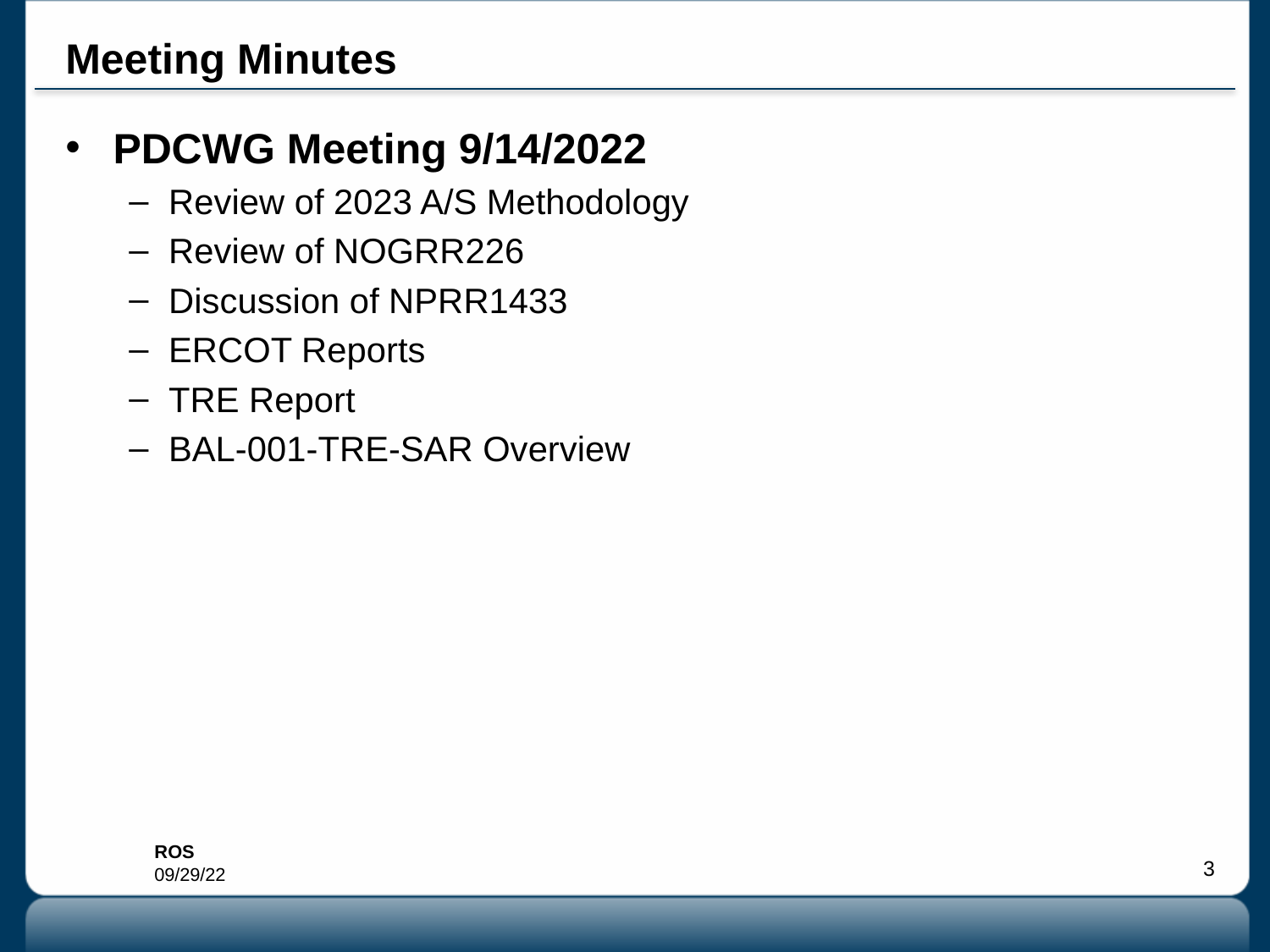

# Meeting Minutes
PDCWG Meeting 9/14/2022
Review of 2023 A/S Methodology
Review of NOGRR226
Discussion of NPRR1433
ERCOT Reports
TRE Report
BAL-001-TRE-SAR Overview